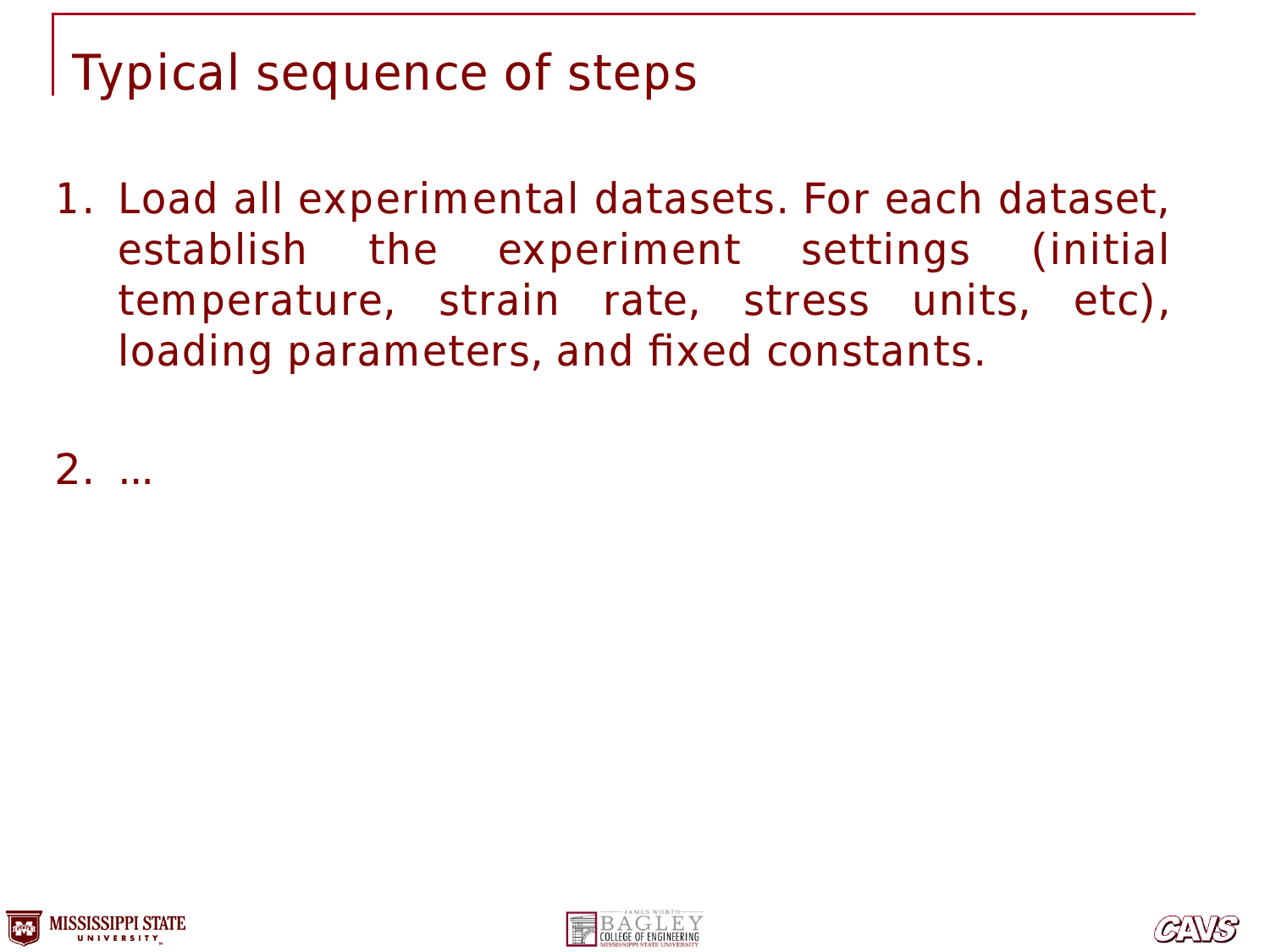

# Typical sequence of steps
Load all experimental datasets. For each dataset, establish the experiment settings (initial temperature, strain rate, stress units, etc), loading parameters, and fixed constants.

…